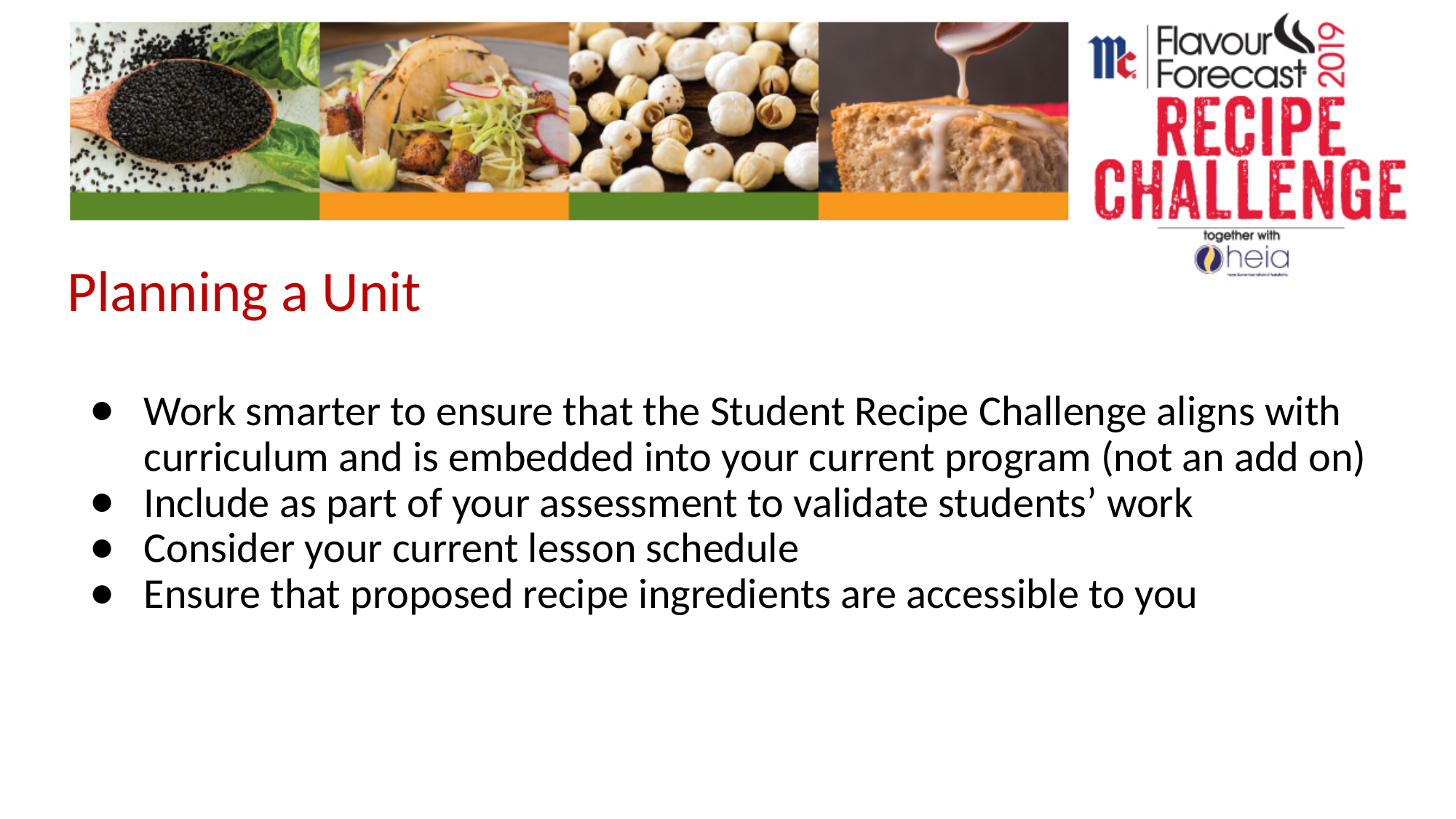

# Planning a Unit
Work smarter to ensure that the Student Recipe Challenge aligns with curriculum and is embedded into your current program (not an add on)
Include as part of your assessment to validate students’ work
Consider your current lesson schedule
Ensure that proposed recipe ingredients are accessible to you